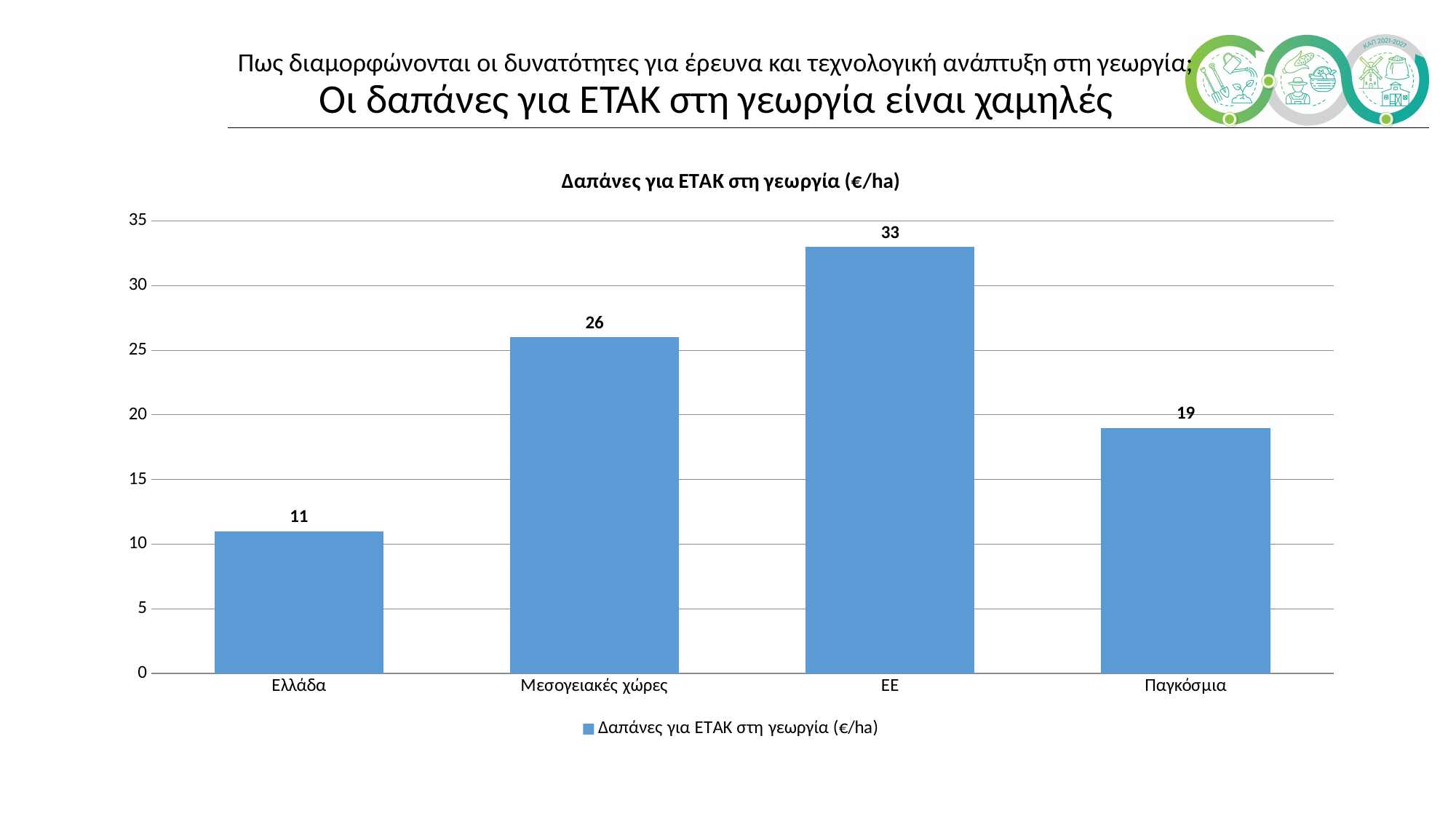

# Πως διαμορφώνονται οι δυνατότητες για έρευνα και τεχνολογική ανάπτυξη στη γεωργία; Οι δαπάνες για ΕΤΑΚ στη γεωργία είναι χαμηλές

### Chart:

| Category |  |
|---|---|
| Ελλάδα | 11.0 |
| Μεσογειακές χώρες | 26.0 |
| ΕΕ | 33.0 |
| Παγκόσμια | 19.0 |